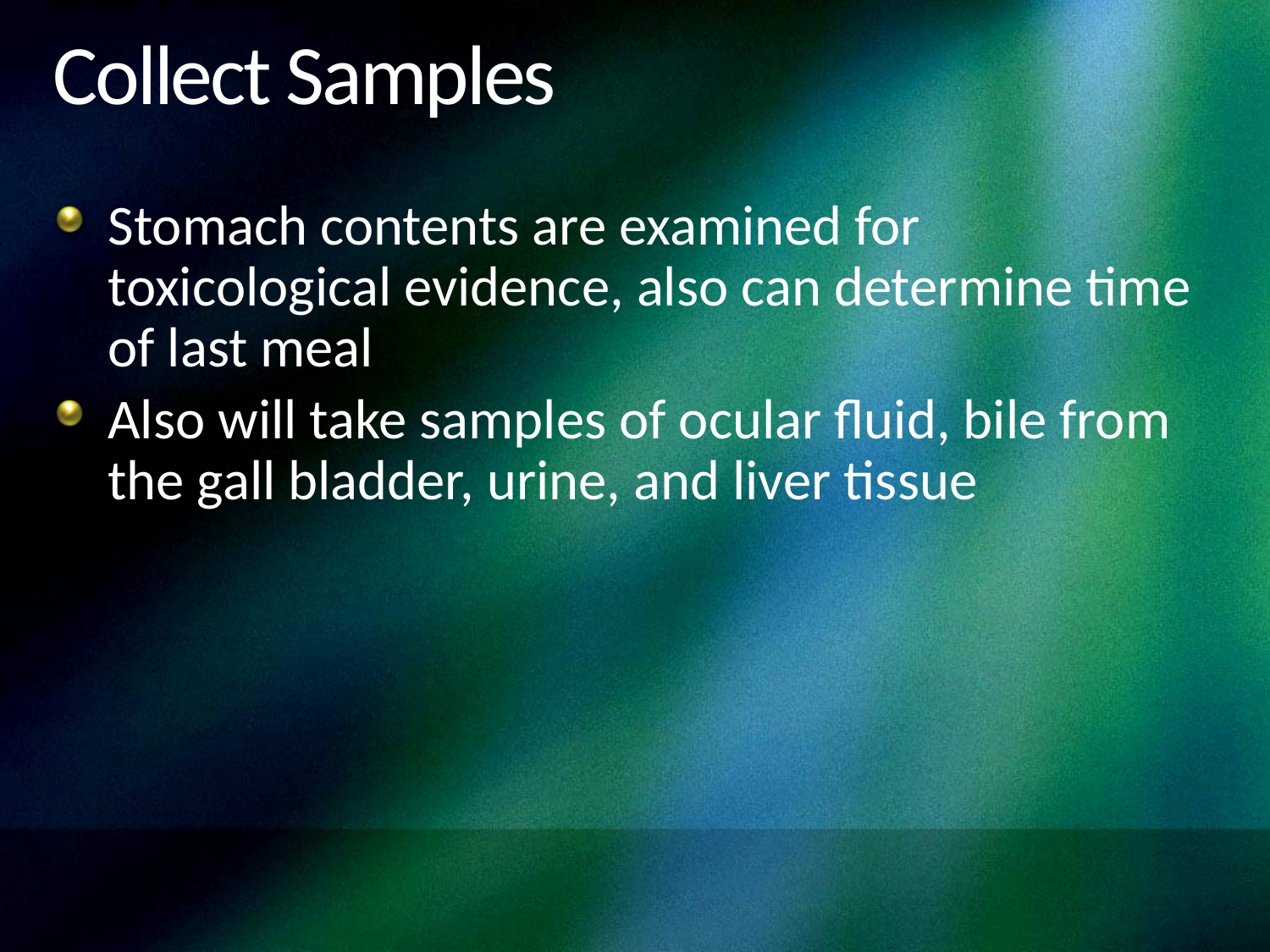

# Collect Samples
Stomach contents are examined for toxicological evidence, also can determine time of last meal
Also will take samples of ocular fluid, bile from the gall bladder, urine, and liver tissue